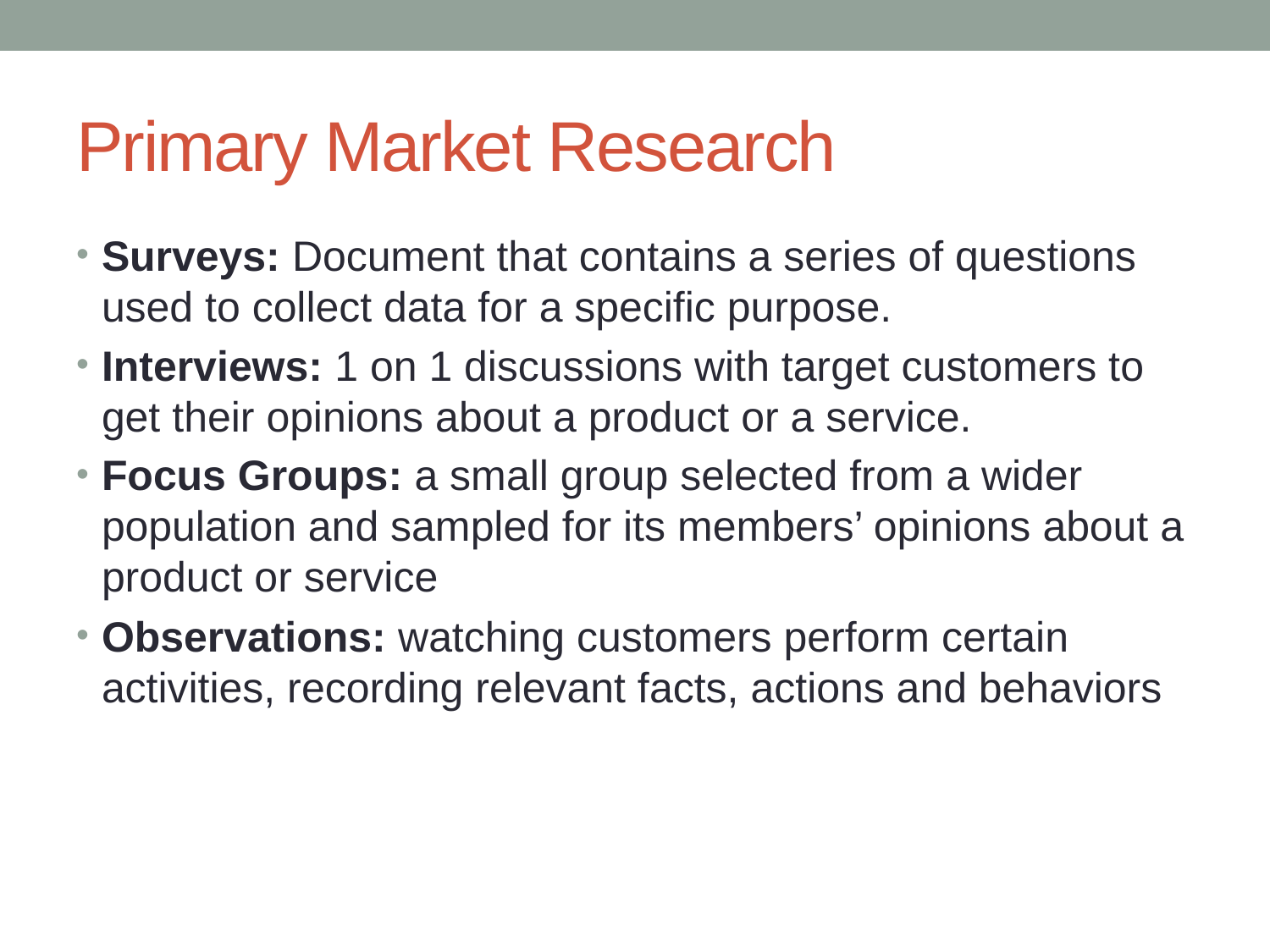

# Primary Market Research
Surveys: Document that contains a series of questions used to collect data for a specific purpose.
Interviews: 1 on 1 discussions with target customers to get their opinions about a product or a service.
Focus Groups: a small group selected from a wider population and sampled for its members’ opinions about a product or service
Observations: watching customers perform certain activities, recording relevant facts, actions and behaviors